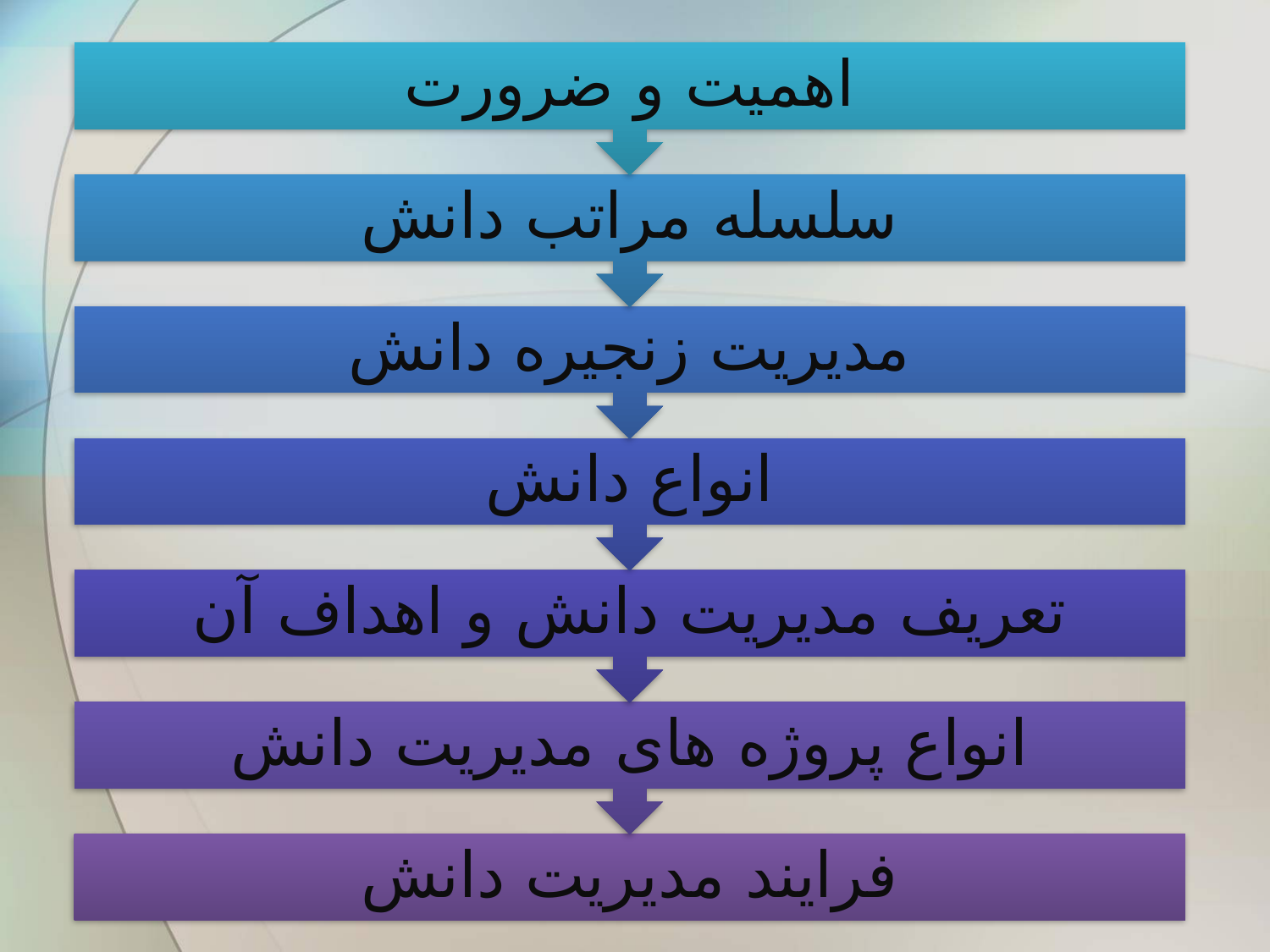

فرایند مدیریت دانش
انواع پروژه های مدیریت دانش
تعریف مدیریت دانش و اهداف آن
انواع دانش
مدیریت زنجیره دانش
سلسله مراتب دانش
اهمیت و ضرورت